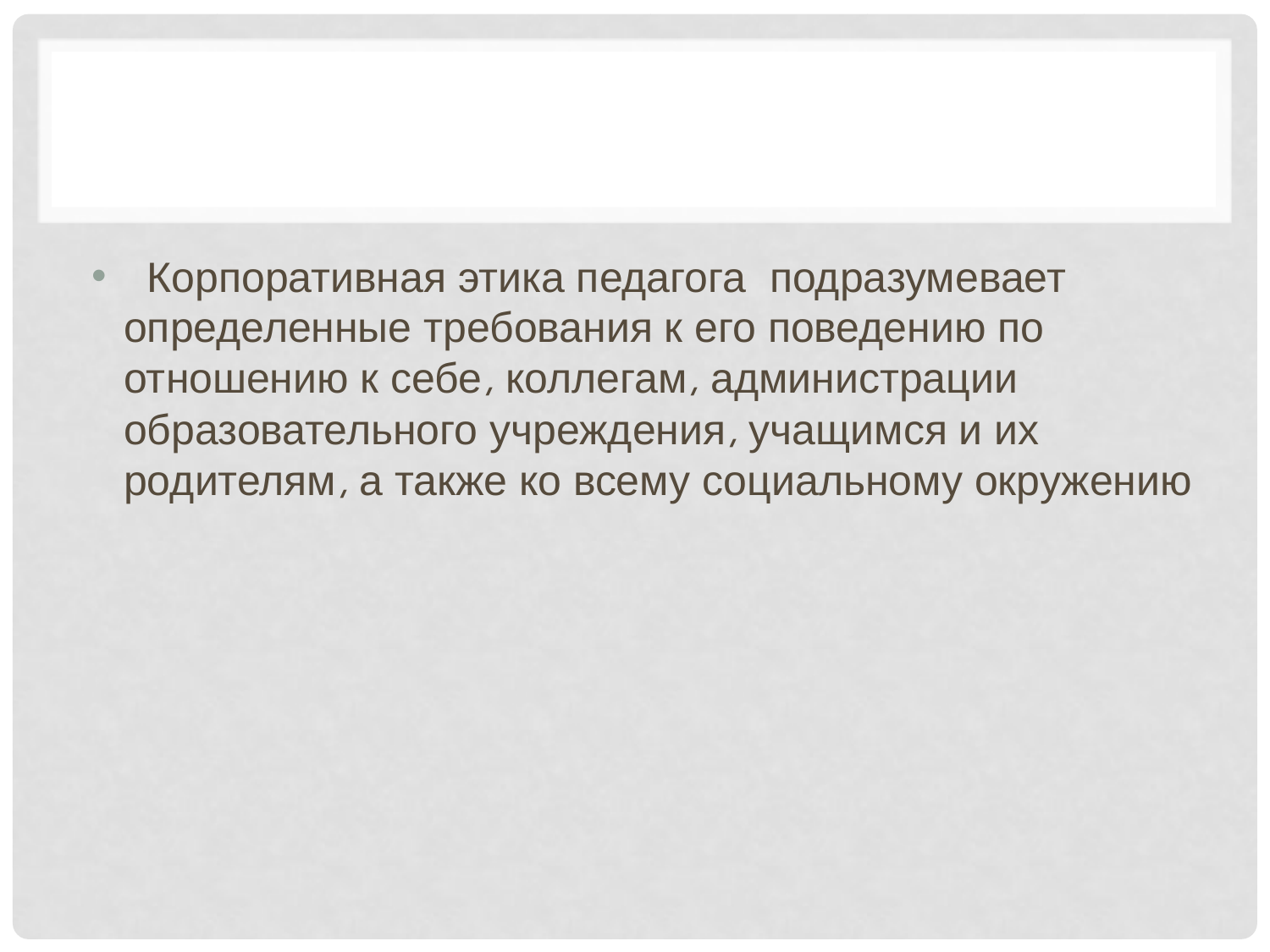

#
  Корпоративная этика педагога  подразумевает определенные требования к его поведению по отношению к себе, коллегам, администрации образовательного учреждения, учащимся и их родителям, а также ко всему социальному окружению